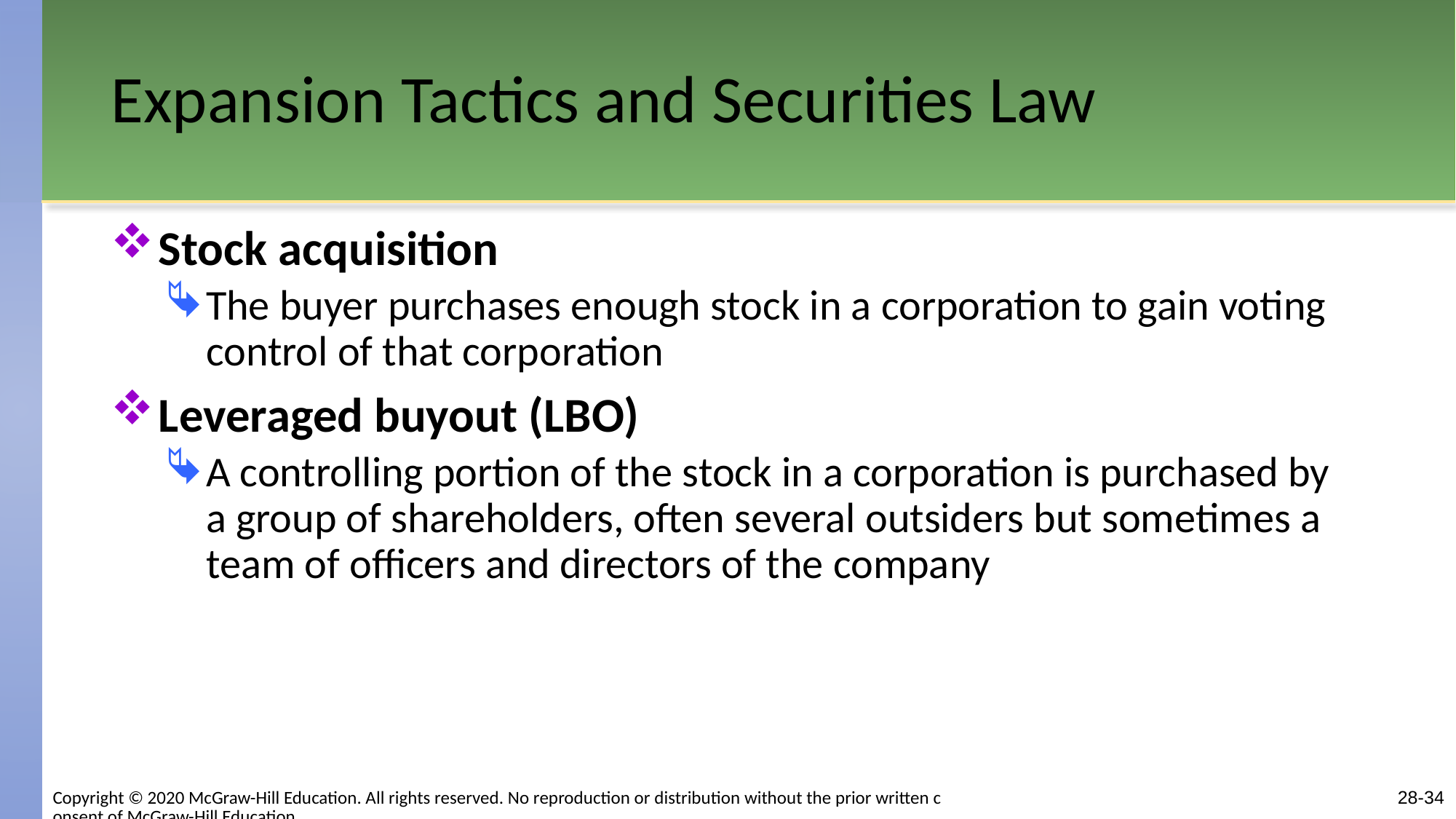

# Expansion Tactics and Securities Law
Stock acquisition
The buyer purchases enough stock in a corporation to gain voting control of that corporation
Leveraged buyout (LBO)
A controlling portion of the stock in a corporation is purchased by a group of shareholders, often several outsiders but sometimes a team of officers and directors of the company
Copyright © 2020 McGraw-Hill Education. All rights reserved. No reproduction or distribution without the prior written consent of McGraw-Hill Education.
28-34